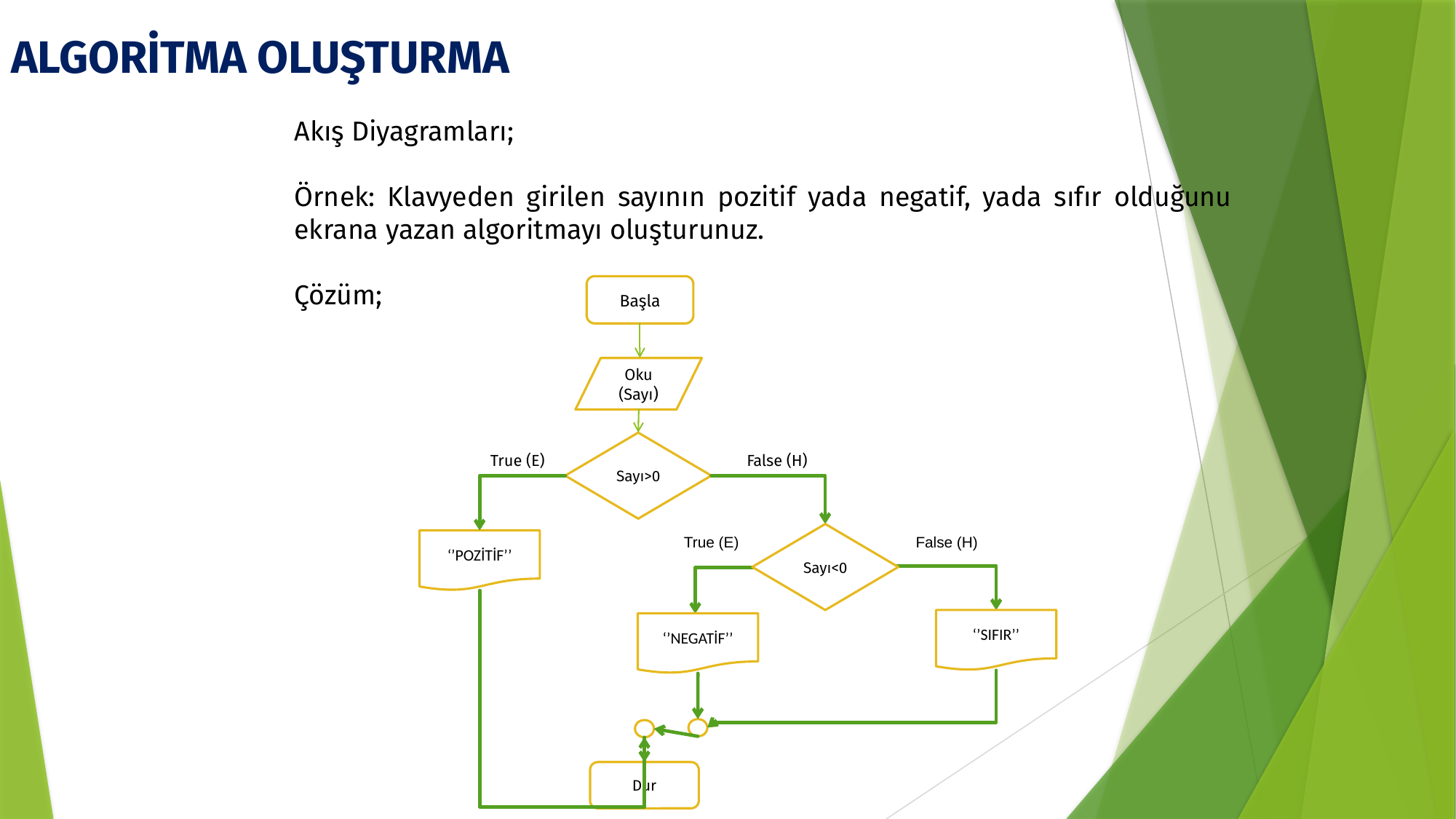

ALGORİTMA OLUŞTURMA
Akış Diyagramları;

Örnek: Klavyeden girilen sayının pozitif yada negatif, yada sıfır olduğunu ekrana yazan algoritmayı oluşturunuz.

Çözüm;

Başla
Oku (Sayı)
Sayı>0
True (E)
False (H)
Sayı<0
True (E)
False (H)
‘’POZİTİF’’
‘’SIFIR’’
‘’NEGATİF’’

Dur